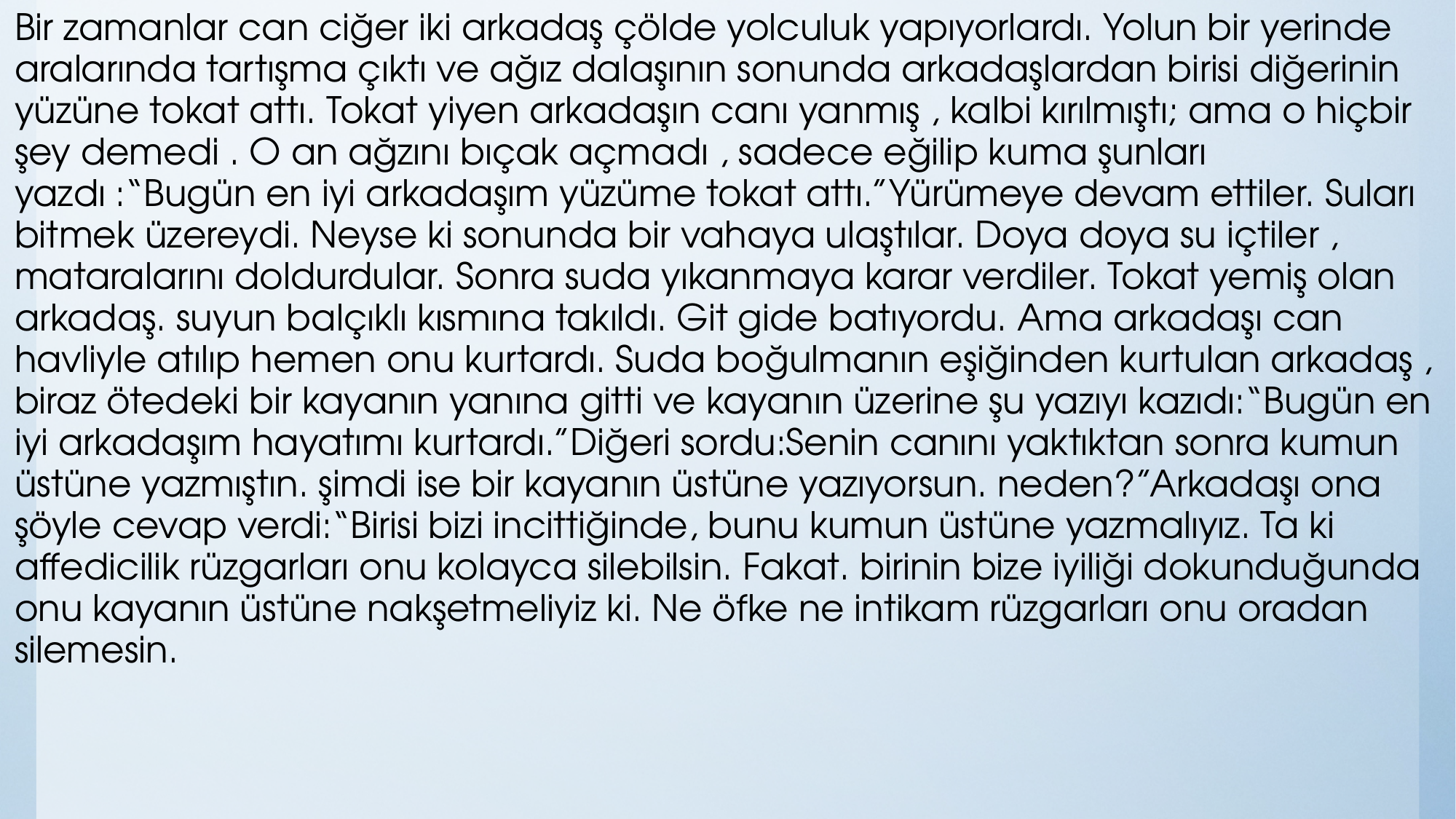

Bir zamanlar can ciğer iki arkadaş çölde yolculuk yapıyorlardı. Yolun bir yerinde aralarında tartışma çıktı ve ağız dalaşının sonunda arkadaşlardan birisi diğerinin yüzüne tokat attı. Tokat yiyen arkadaşın canı yanmış , kalbi kırılmıştı; ama o hiçbir şey demedi . O an ağzını bıçak açmadı , sadece eğilip kuma şunları yazdı :“Bugün en iyi arkadaşım yüzüme tokat attı.”Yürümeye devam ettiler. Suları bitmek üzereydi. Neyse ki sonunda bir vahaya ulaştılar. Doya doya su içtiler , mataralarını doldurdular. Sonra suda yıkanmaya karar verdiler. Tokat yemiş olan arkadaş. suyun balçıklı kısmına takıldı. Git gide batıyordu. Ama arkadaşı can havliyle atılıp hemen onu kurtardı. Suda boğulmanın eşiğinden kurtulan arkadaş , biraz ötedeki bir kayanın yanına gitti ve kayanın üzerine şu yazıyı kazıdı:“Bugün en iyi arkadaşım hayatımı kurtardı.”Diğeri sordu:Senin canını yaktıktan sonra kumun üstüne yazmıştın. şimdi ise bir kayanın üstüne yazıyorsun. neden?”Arkadaşı ona şöyle cevap verdi:“Birisi bizi incittiğinde, bunu kumun üstüne yazmalıyız. Ta ki affedicilik rüzgarları onu kolayca silebilsin. Fakat. birinin bize iyiliği dokunduğunda onu kayanın üstüne nakşetmeliyiz ki. Ne öfke ne intikam rüzgarları onu oradan silemesin.
#